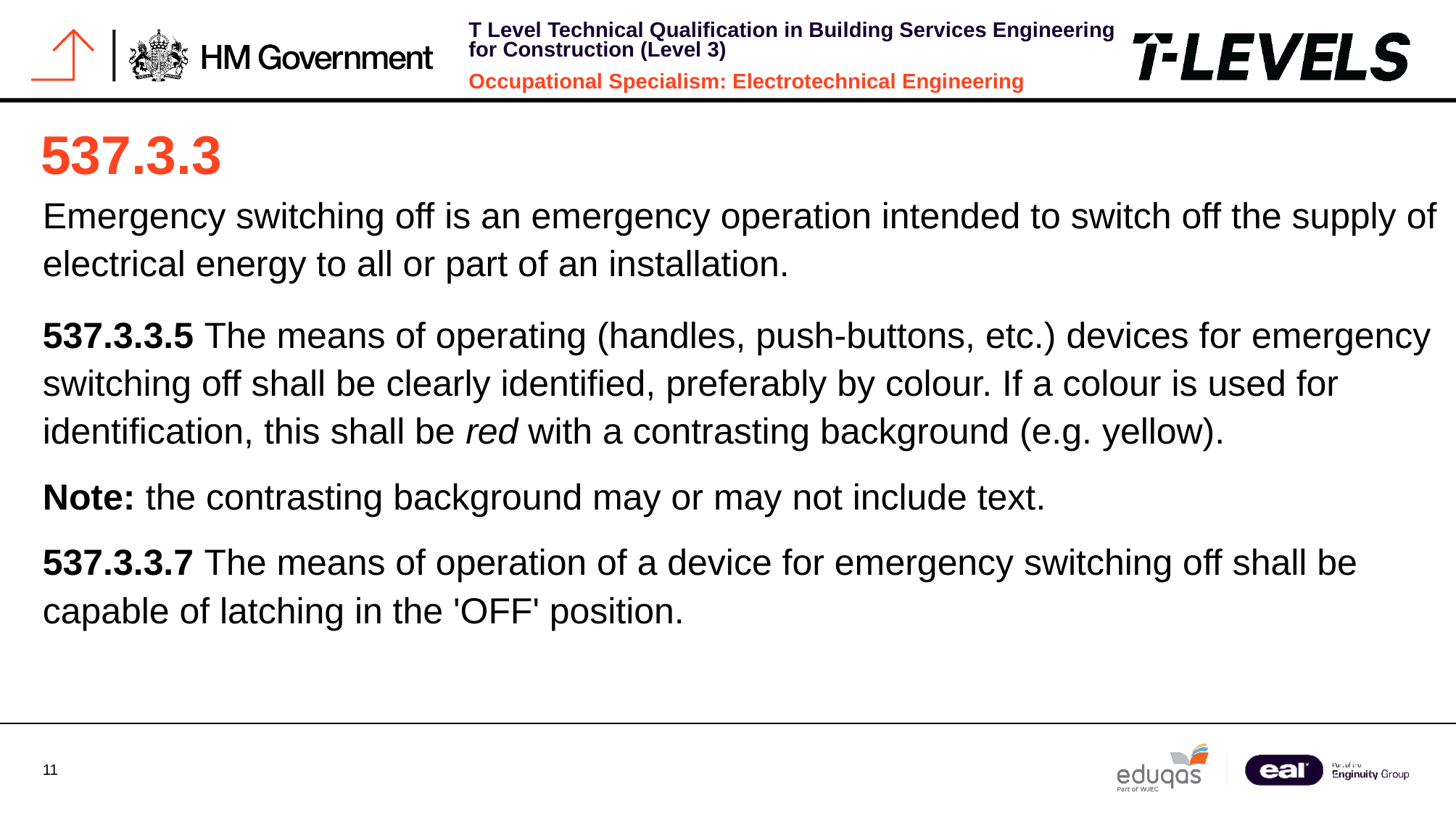

# 537.3.3
Emergency switching off is an emergency operation intended to switch off the supply of electrical energy to all or part of an installation.
537.3.3.5 The means of operating (handles, push-buttons, etc.) devices for emergency switching off shall be clearly identified, preferably by colour. If a colour is used for identification, this shall be red with a contrasting background (e.g. yellow).
Note: the contrasting background may or may not include text.
537.3.3.7 The means of operation of a device for emergency switching off shall be capable of latching in the 'OFF' position.